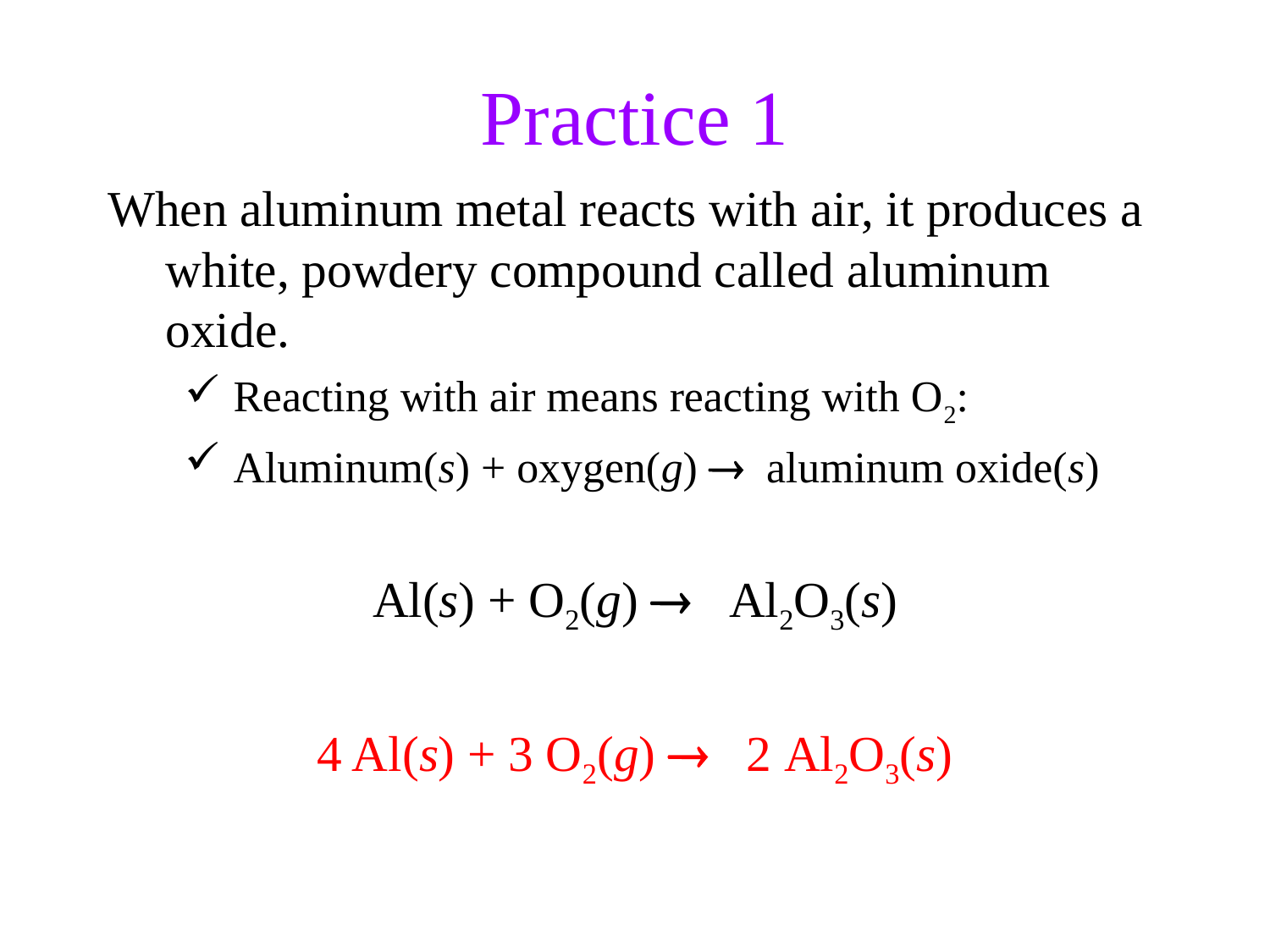

Practice 1
When aluminum metal reacts with air, it produces a white, powdery compound called aluminum oxide.
Reacting with air means reacting with O2:
Aluminum(s) + oxygen(g) → aluminum oxide(s)

Al(s) + O2(g) →  Al2O3(s)

4 Al(s) + 3 O2(g) →  2 Al2O3(s)